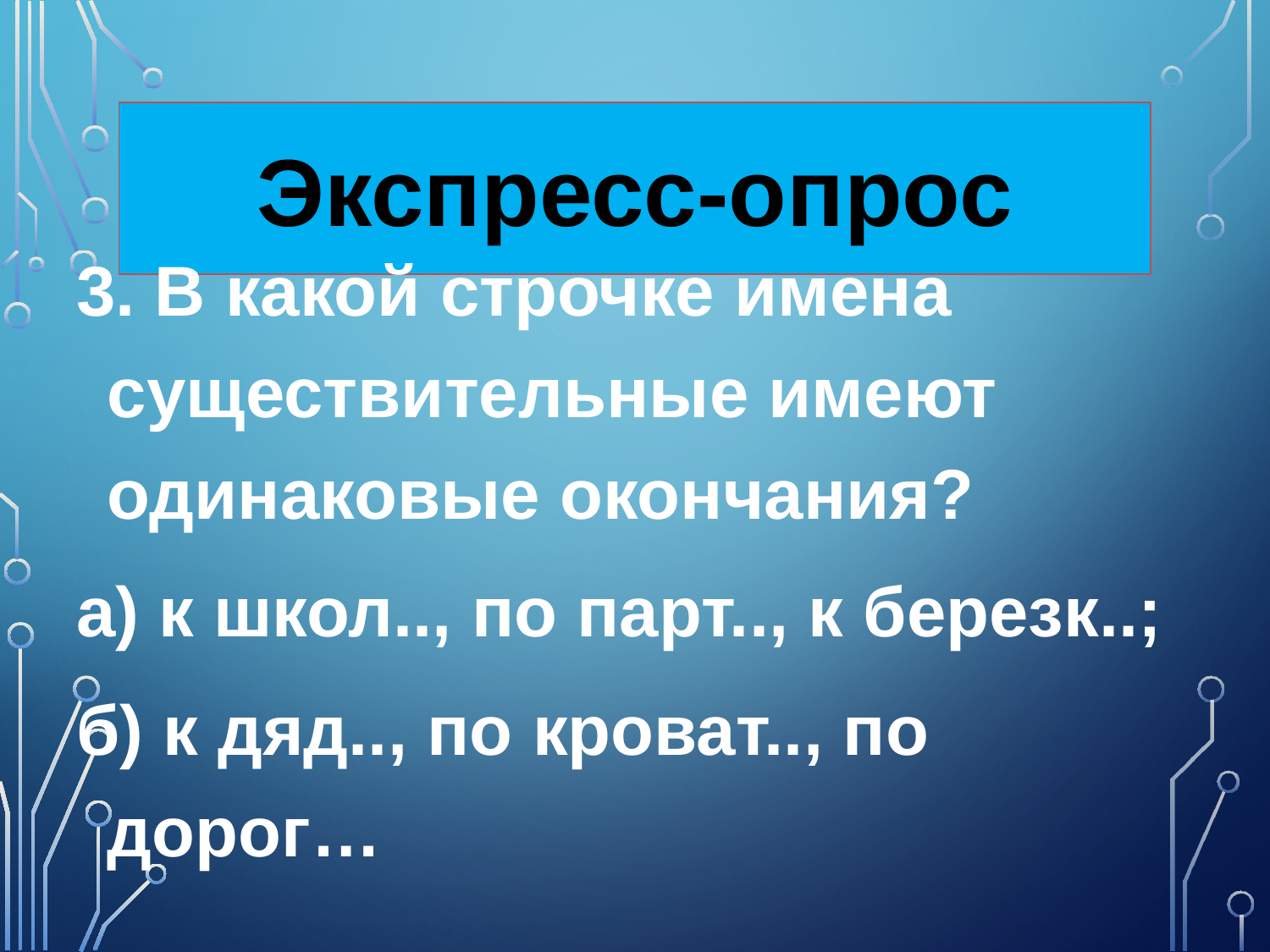

# Экспресс-опрос
3. В какой строчке имена существительные имеют одинаковые окончания?
а) к школ.., по парт.., к березк..;
б) к дяд.., по кроват.., по дорог…